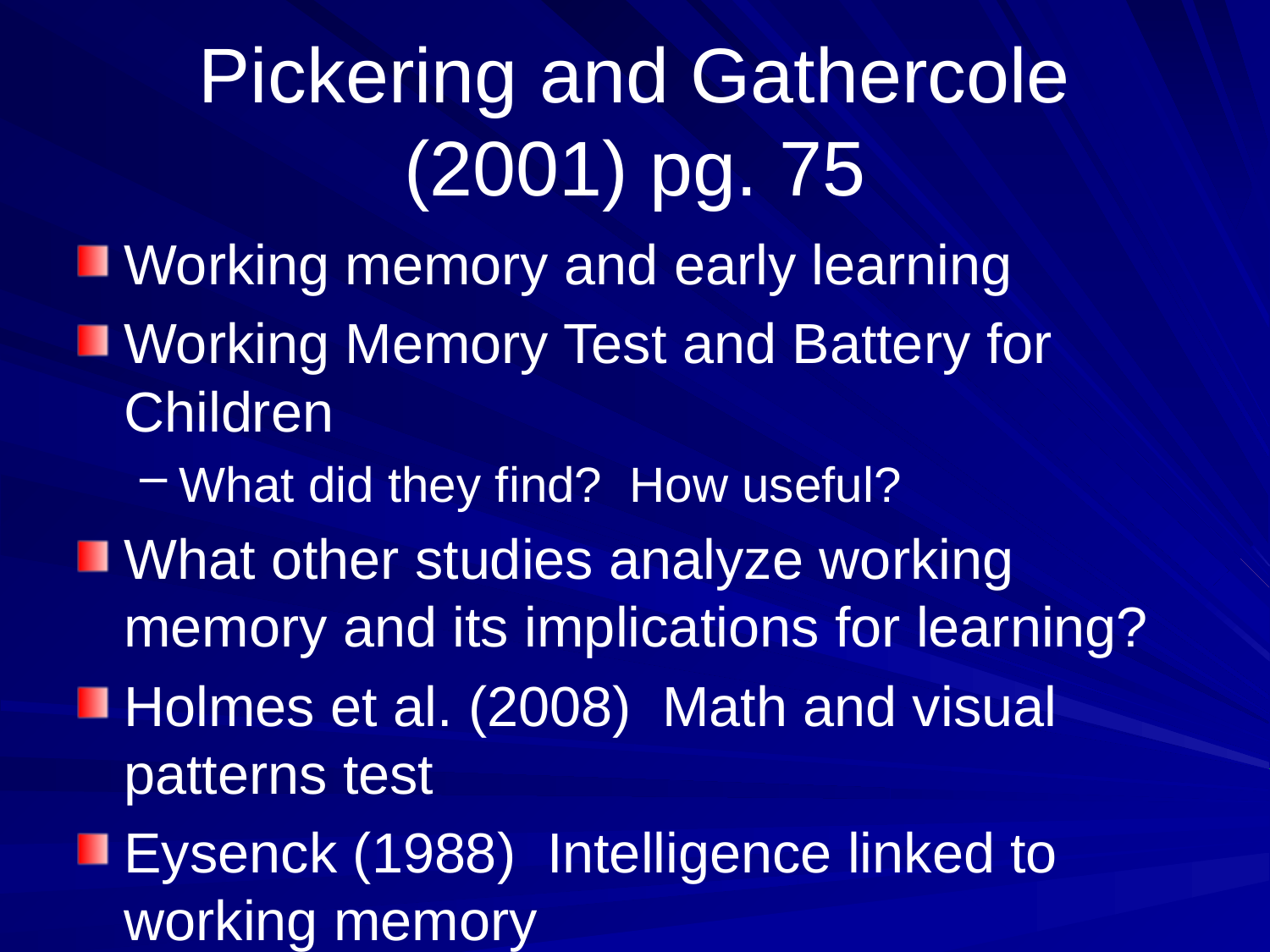

# Pickering and Gathercole (2001) pg. 75
Working memory and early learning
Working Memory Test and Battery for Children
What did they find?  How useful?
What other studies analyze working memory and its implications for learning?
Holmes et al. (2008)  Math and visual patterns test
Eysenck (1988)  Intelligence linked to working memory